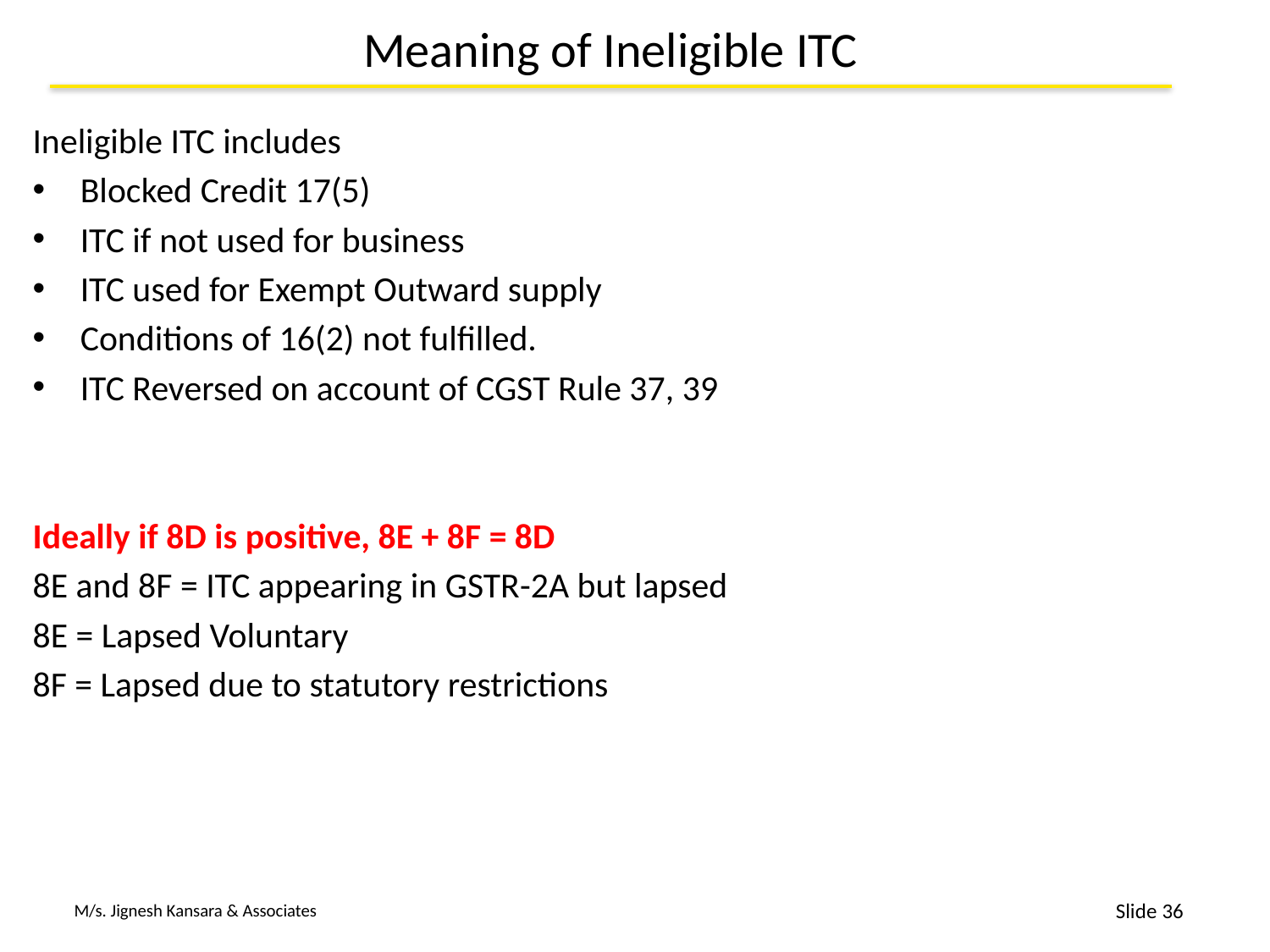

# Meaning of Ineligible ITC
Ineligible ITC includes
Blocked Credit 17(5)
ITC if not used for business
ITC used for Exempt Outward supply
Conditions of 16(2) not fulfilled.
ITC Reversed on account of CGST Rule 37, 39

Ideally if 8D is positive, 8E + 8F = 8D
8E and 8F = ITC appearing in GSTR-2A but lapsed
8E = Lapsed Voluntary
8F = Lapsed due to statutory restrictions

36